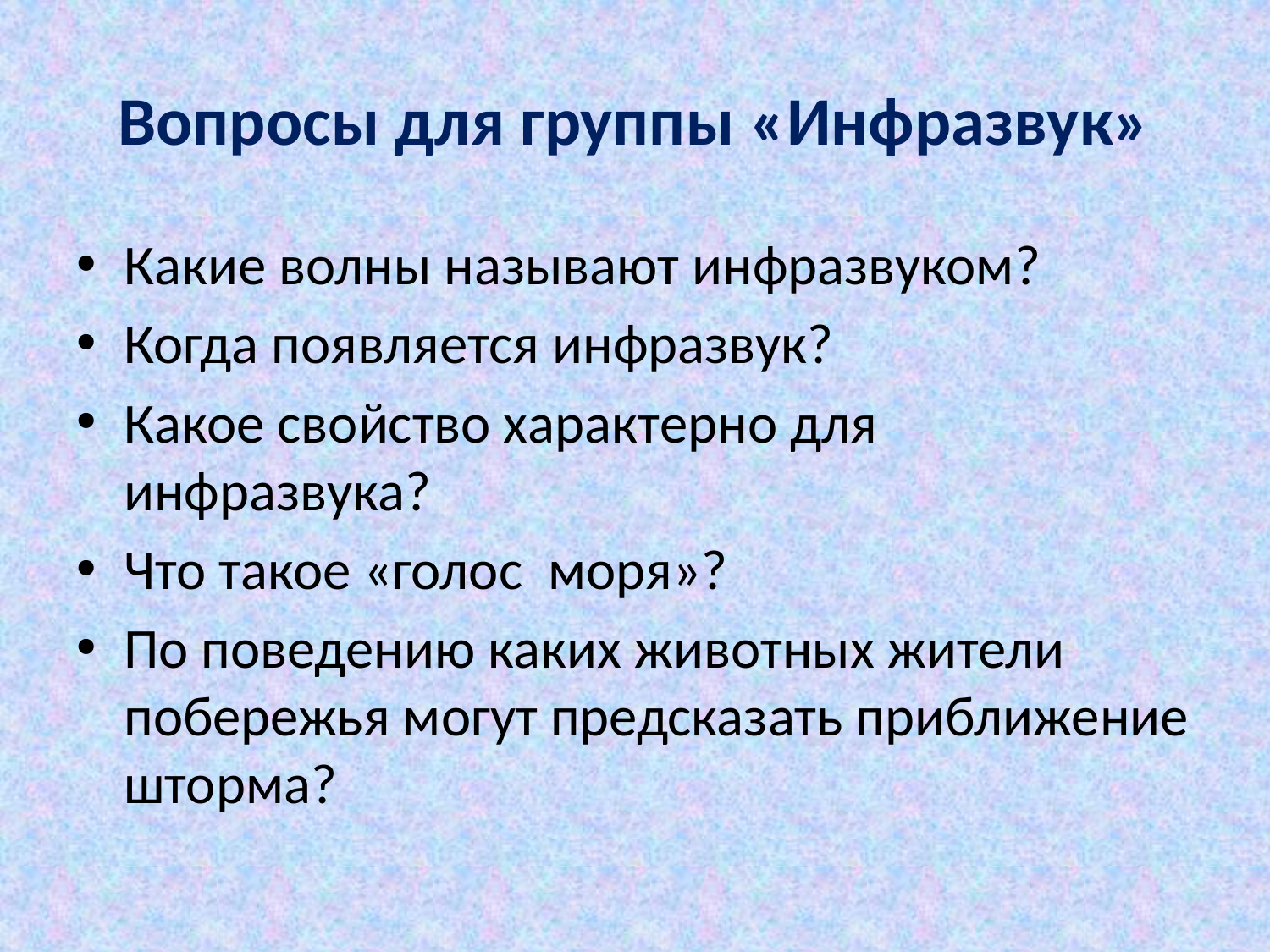

# Вопросы для группы «Инфразвук»
Какие волны называют инфразвуком?
Когда появляется инфразвук?
Какое свойство характерно для инфразвука?
Что такое «голос  моря»?
По поведению каких животных жители побережья могут предсказать приближение шторма?